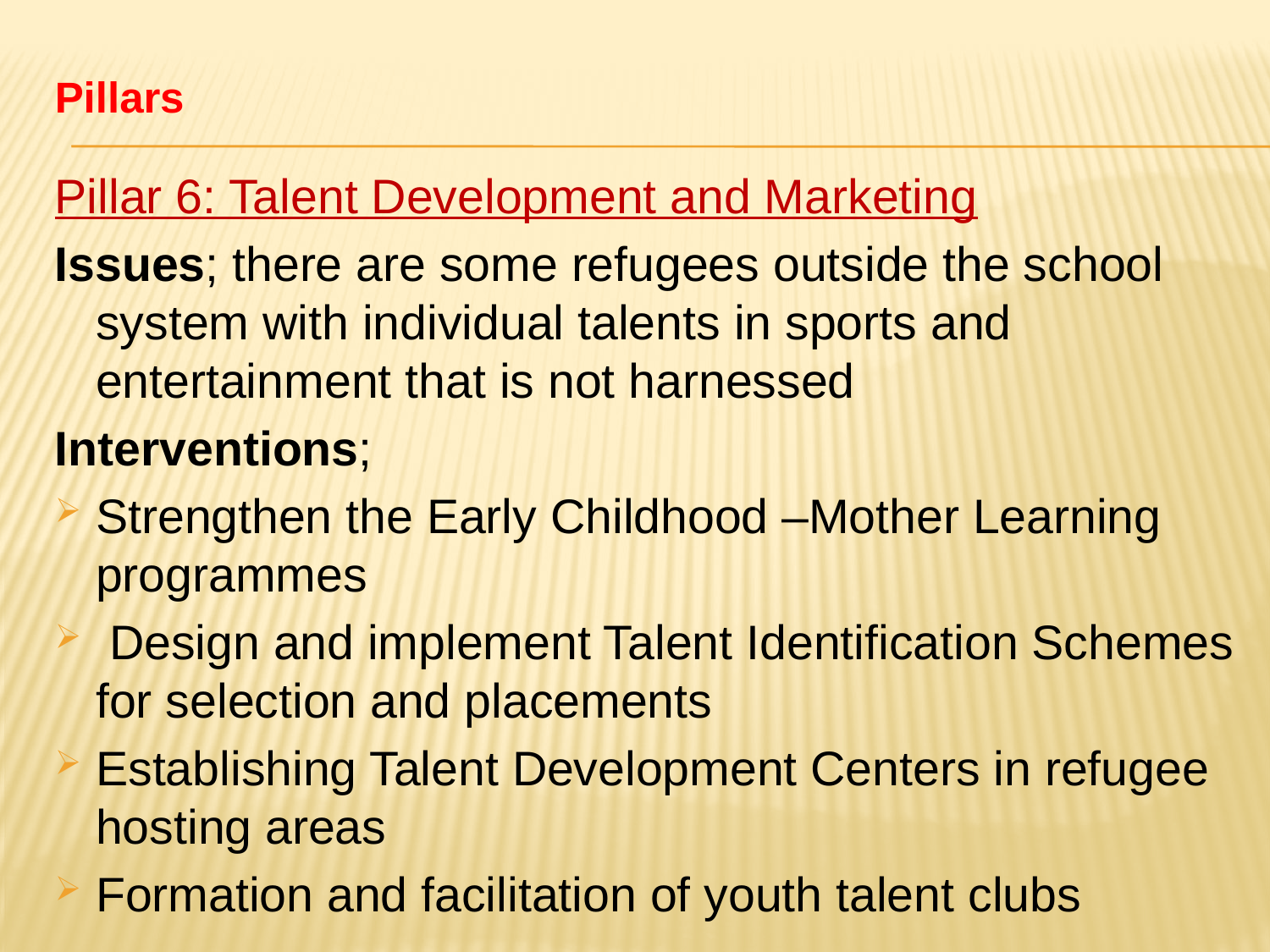

# Pillars
Pillar 6: Talent Development and Marketing
Issues; there are some refugees outside the school system with individual talents in sports and entertainment that is not harnessed
Interventions;
Strengthen the Early Childhood –Mother Learning programmes
 Design and implement Talent Identification Schemes for selection and placements
Establishing Talent Development Centers in refugee hosting areas
Formation and facilitation of youth talent clubs